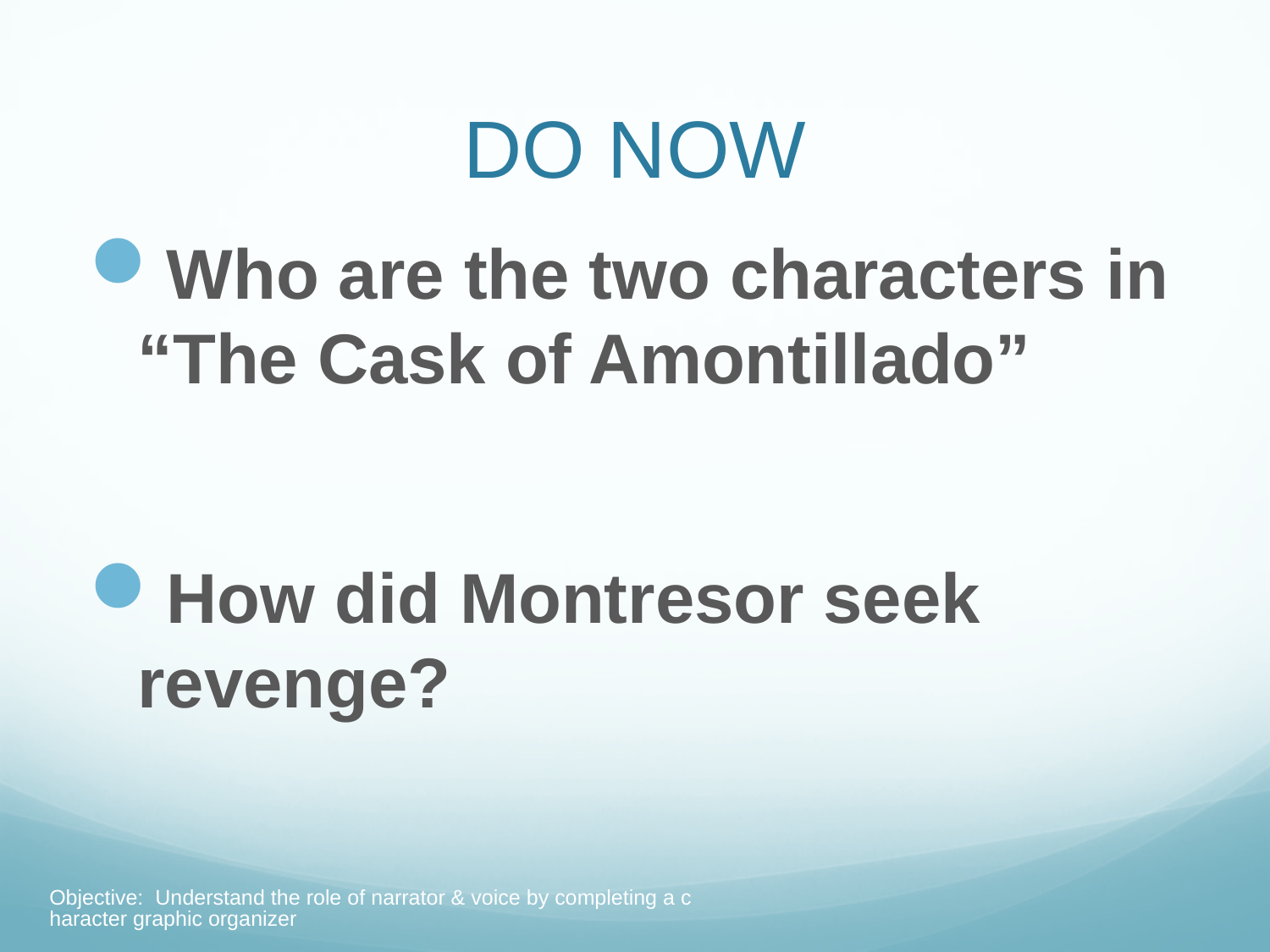

# DO NOW
Who are the two characters in “The Cask of Amontillado”

How did Montresor seek revenge?
Objective:  Understand the role of narrator & voice by completing a character graphic organizer